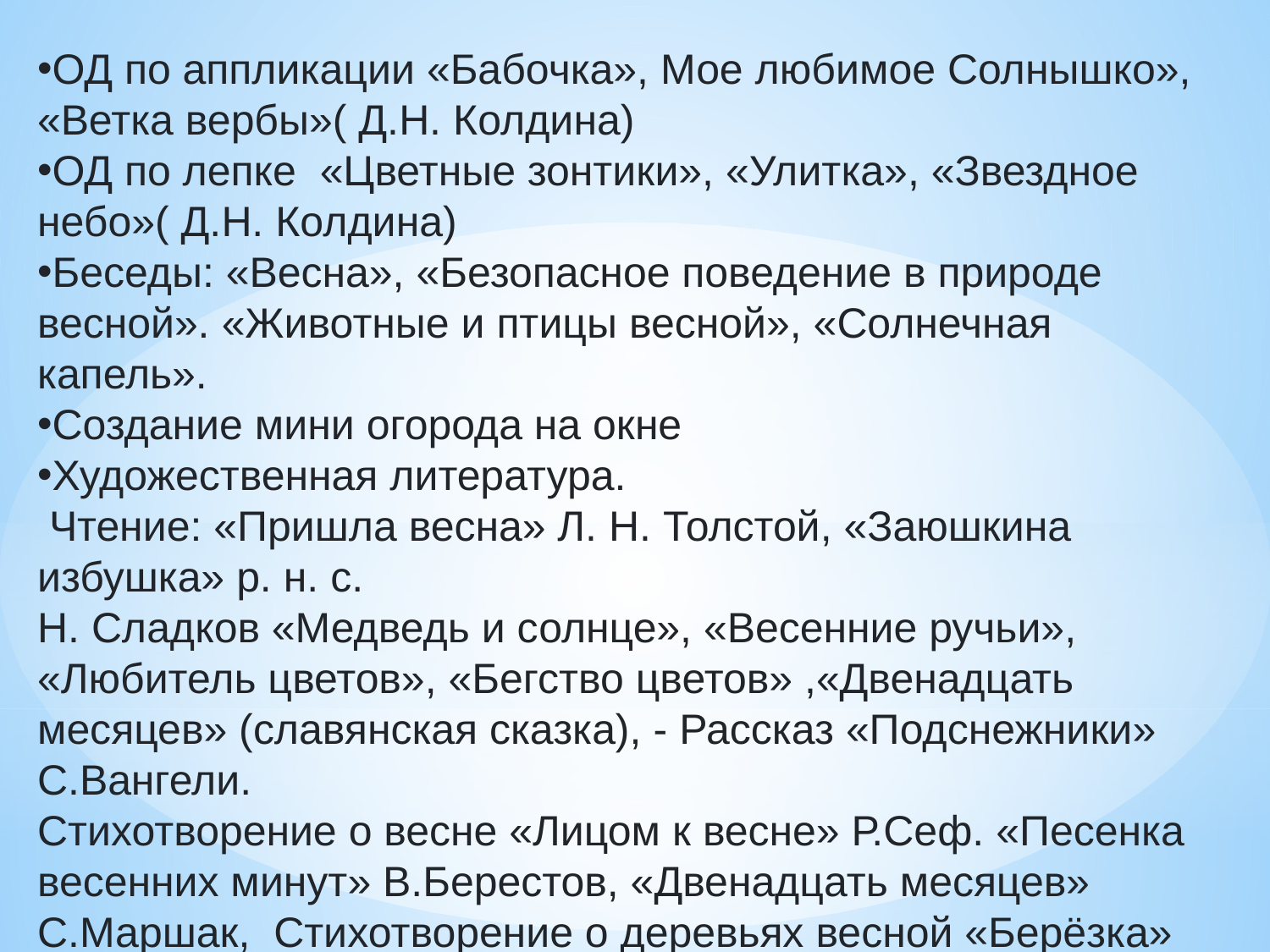

ОД по аппликации «Бабочка», Мое любимое Солнышко», «Ветка вербы»( Д.Н. Колдина)
ОД по лепке  «Цветные зонтики», «Улитка», «Звездное небо»( Д.Н. Колдина)
Беседы: «Весна», «Безопасное поведение в природе весной». «Животные и птицы весной», «Солнечная капель».
Создание мини огорода на окне
Художественная литература.
 Чтение: «Пришла весна» Л. Н. Толстой, «Заюшкина избушка» р. н. с.
Н. Сладков «Медведь и солнце», «Весенние ручьи», «Любитель цветов», «Бегство цветов» ,«Двенадцать месяцев» (славянская сказка), - Рассказ «Подснежники» С.Вангели.
Стихотворение о весне «Лицом к весне» Р.Сеф. «Песенка весенних минут» В.Берестов, «Двенадцать месяцев» С.Маршак,  Стихотворение о деревьях весной «Берёзка» П.Воронько. «Осинка» И.Токмакова. «Черёмуха» С.Есенин. «Черёмуха» Е.Благинина, Стихотворение «Весна – весна» Е.Баратынский,  Стихотворение «Салют весне» З.Александровой.